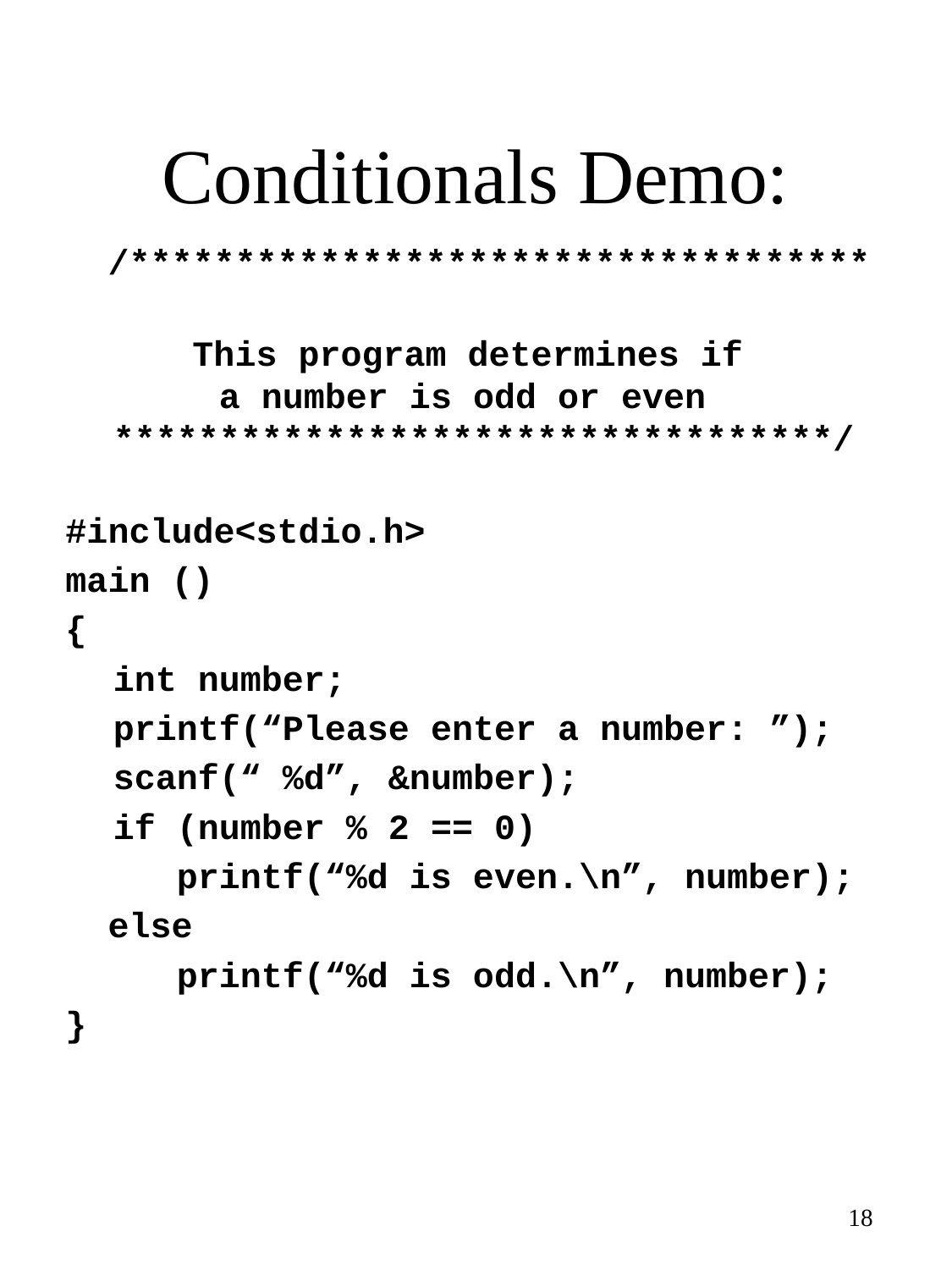

# Conditionals Demo:
  /***********************************
      This program determines if
     a number is odd or even
**********************************/
#include<stdio.h>
main ()
{
 	int number;
	printf(“Please enter a number: ”);
	scanf(“ %d”, &number);
	if (number % 2 == 0)
	   printf(“%d is even.\n”, number);
  else
	   printf(“%d is odd.\n”, number);
}
18